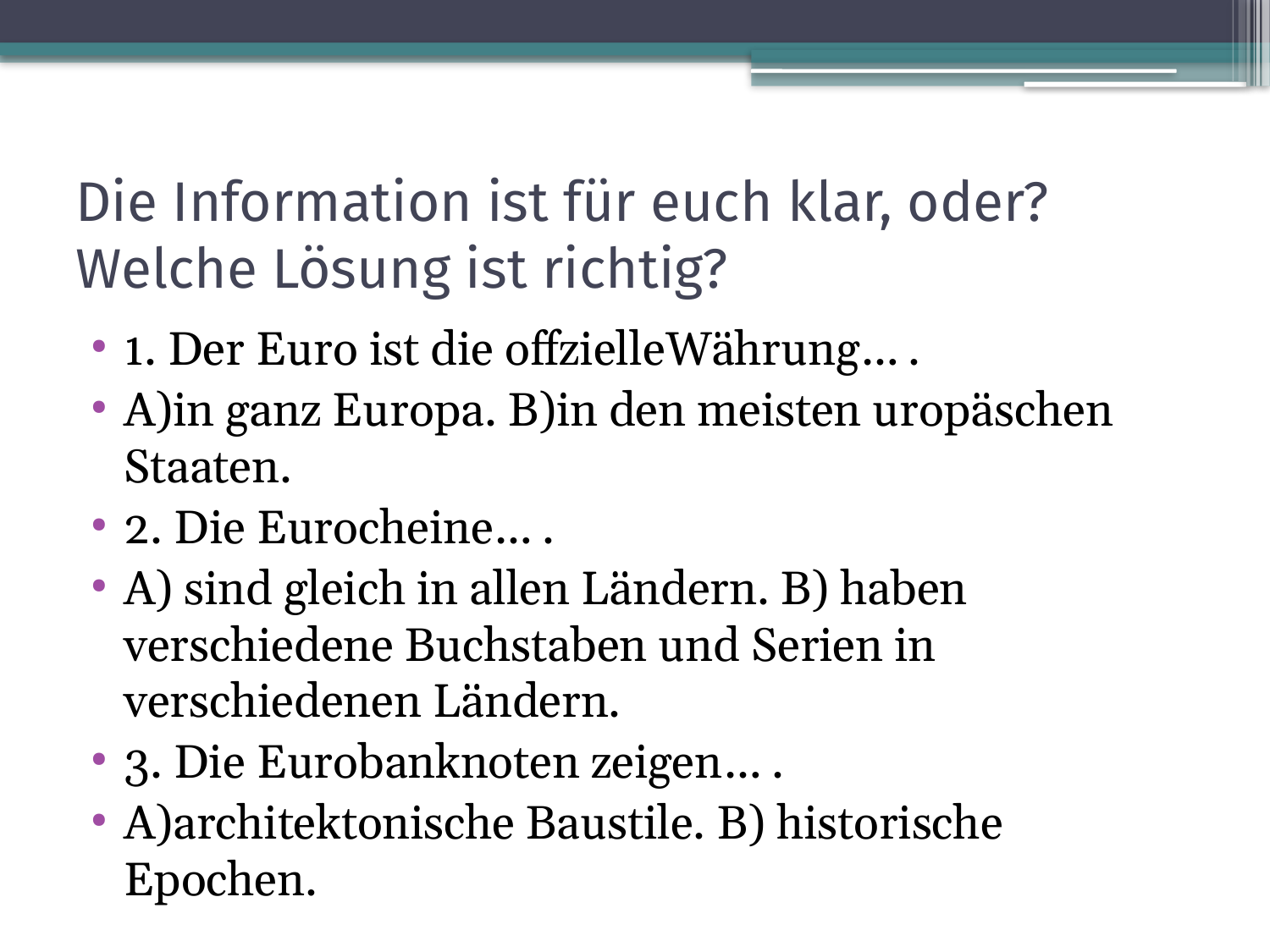

# Die Information ist für euch klar, oder? Welche Lösung ist richtig?
1. Der Euro ist die offzielleWährung… .
A)in ganz Europa. B)in den meisten uropäschen Staaten.
2. Die Eurocheine… .
A) sind gleich in allen Ländern. B) haben verschiedene Buchstaben und Serien in verschiedenen Ländern.
3. Die Eurobanknoten zeigen… .
A)architektonische Baustile. B) historische Epochen.